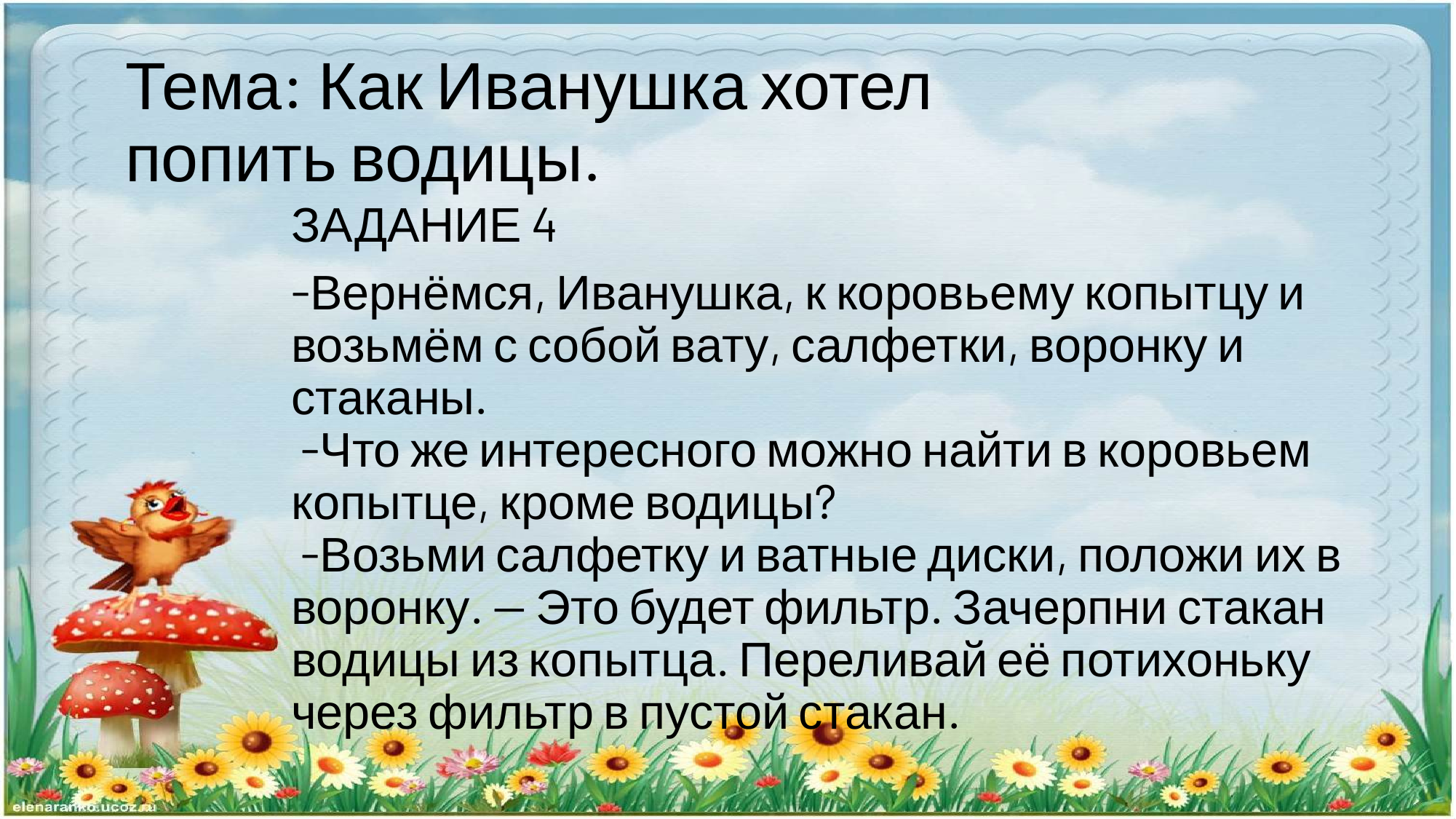

# Тема: Как Иванушка хотел попить водицы.
ЗАДАНИЕ 4
-Вернёмся, Иванушка, к коровьему копытцу и возьмём с собой вату, салфетки, воронку и стаканы.
 -Что же интересного можно найти в коровьем копытце, кроме водицы?
 -Возьми салфетку и ватные диски, положи их в воронку. — Это будет фильтр. Зачерпни стакан водицы из копытца. Переливай её потихоньку через фильтр в пустой стакан.